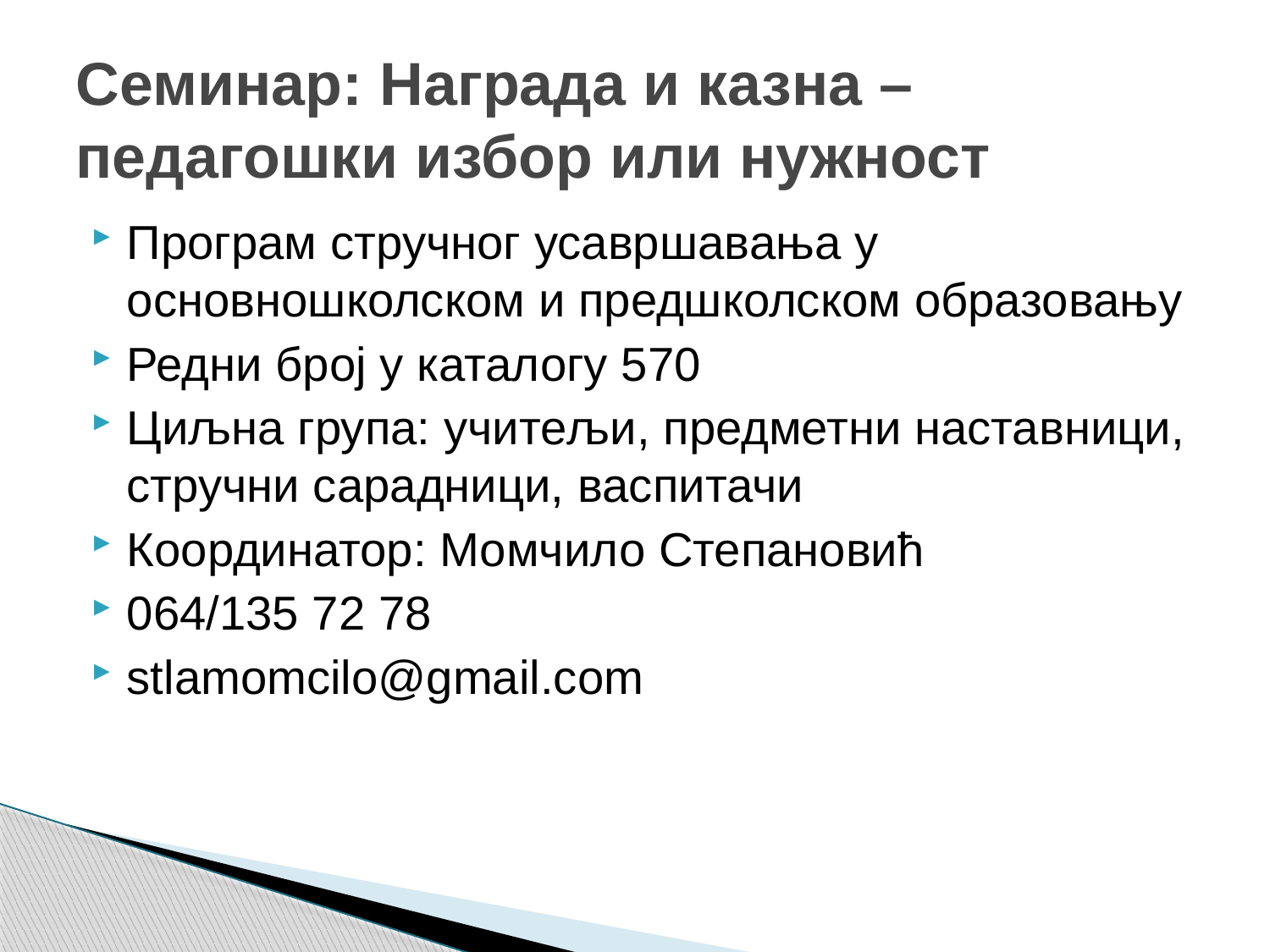

# Семинар: Награда и казна – педагошки избор или нужност
Програм стручног усавршавања у основношколском и предшколском образовању
Редни број у каталогу 570
Циљна група: учитељи, предметни наставници, стручни сарадници, васпитачи
Координатор: Момчило Степановић
064/135 72 78
stlamomcilo@gmail.com